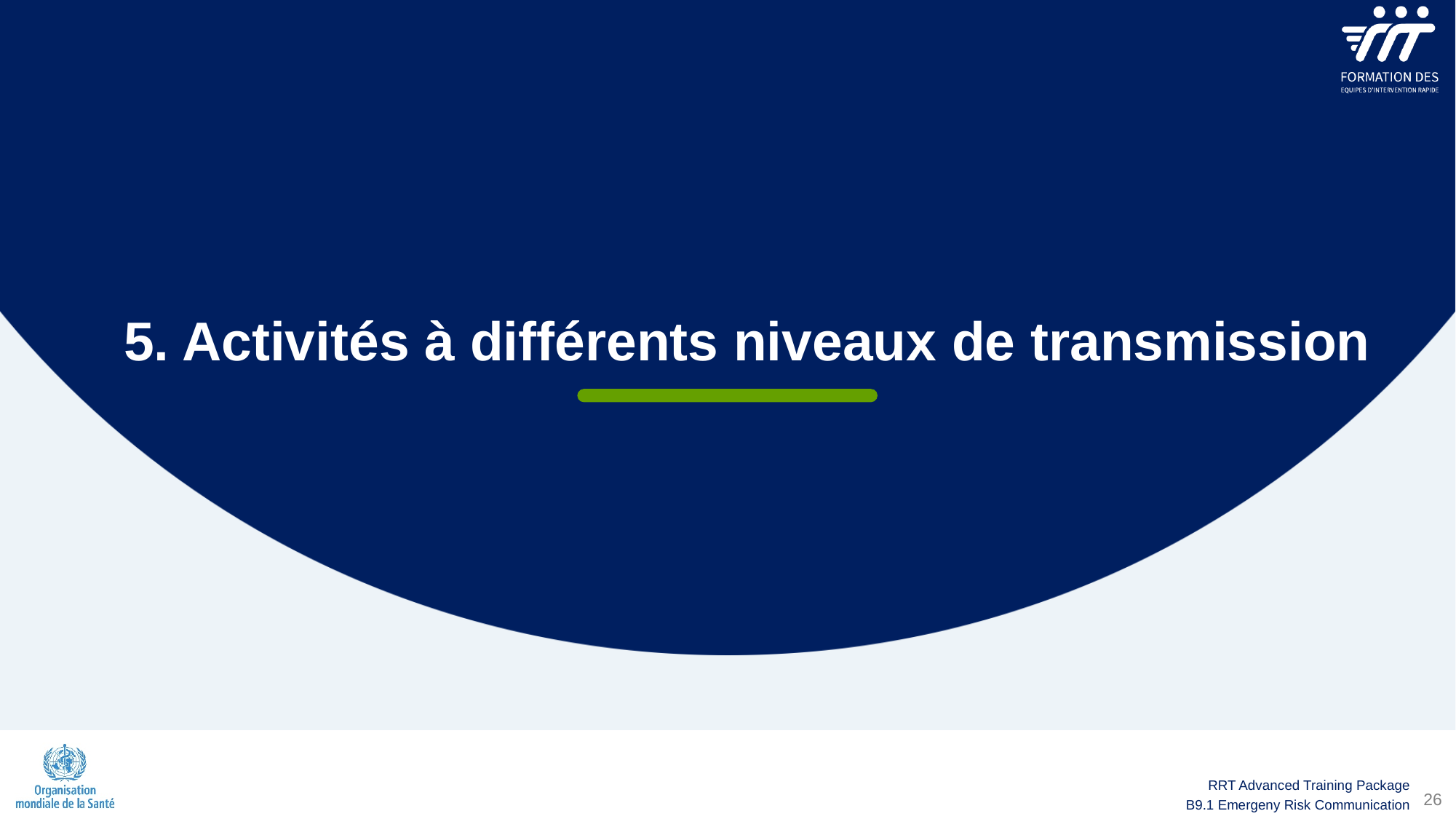

5. Activités à différents niveaux de transmission